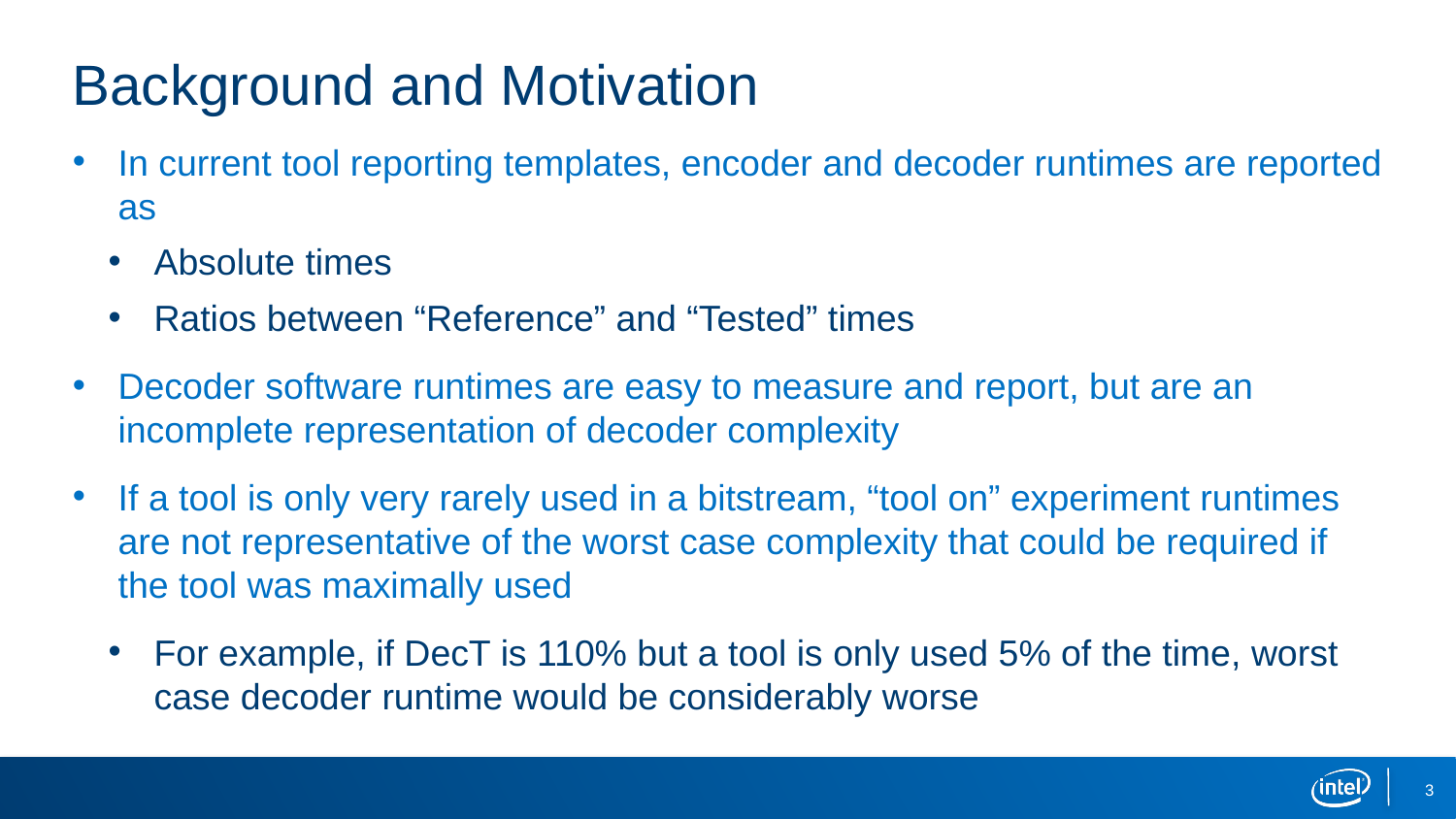

# Background and Motivation
In current tool reporting templates, encoder and decoder runtimes are reported as
Absolute times
Ratios between “Reference” and “Tested” times
Decoder software runtimes are easy to measure and report, but are an incomplete representation of decoder complexity
If a tool is only very rarely used in a bitstream, “tool on” experiment runtimes are not representative of the worst case complexity that could be required if the tool was maximally used
For example, if DecT is 110% but a tool is only used 5% of the time, worst case decoder runtime would be considerably worse
3